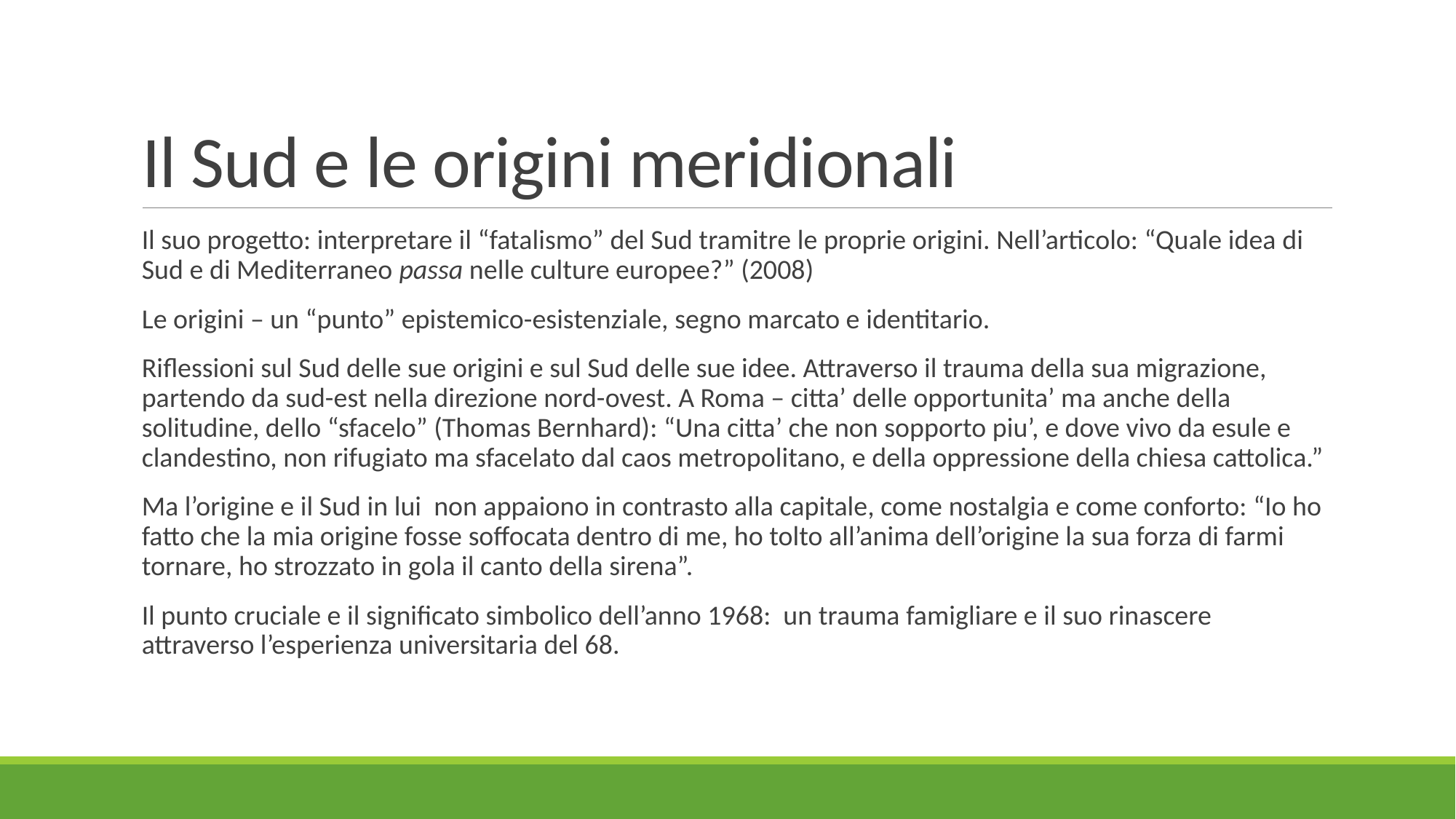

# Il Sud e le origini meridionali
Il suo progetto: interpretare il “fatalismo” del Sud tramitre le proprie origini. Nell’articolo: “Quale idea di Sud e di Mediterraneo passa nelle culture europee?” (2008)
Le origini – un “punto” epistemico-esistenziale, segno marcato e identitario.
Riflessioni sul Sud delle sue origini e sul Sud delle sue idee. Attraverso il trauma della sua migrazione, partendo da sud-est nella direzione nord-ovest. A Roma – citta’ delle opportunita’ ma anche della solitudine, dello “sfacelo” (Thomas Bernhard): “Una citta’ che non sopporto piu’, e dove vivo da esule e clandestino, non rifugiato ma sfacelato dal caos metropolitano, e della oppressione della chiesa cattolica.”
Ma l’origine e il Sud in lui  non appaiono in contrasto alla capitale, come nostalgia e come conforto: “Io ho fatto che la mia origine fosse soffocata dentro di me, ho tolto all’anima dell’origine la sua forza di farmi tornare, ho strozzato in gola il canto della sirena”.
Il punto cruciale e il significato simbolico dell’anno 1968:  un trauma famigliare e il suo rinascere attraverso l’esperienza universitaria del 68.